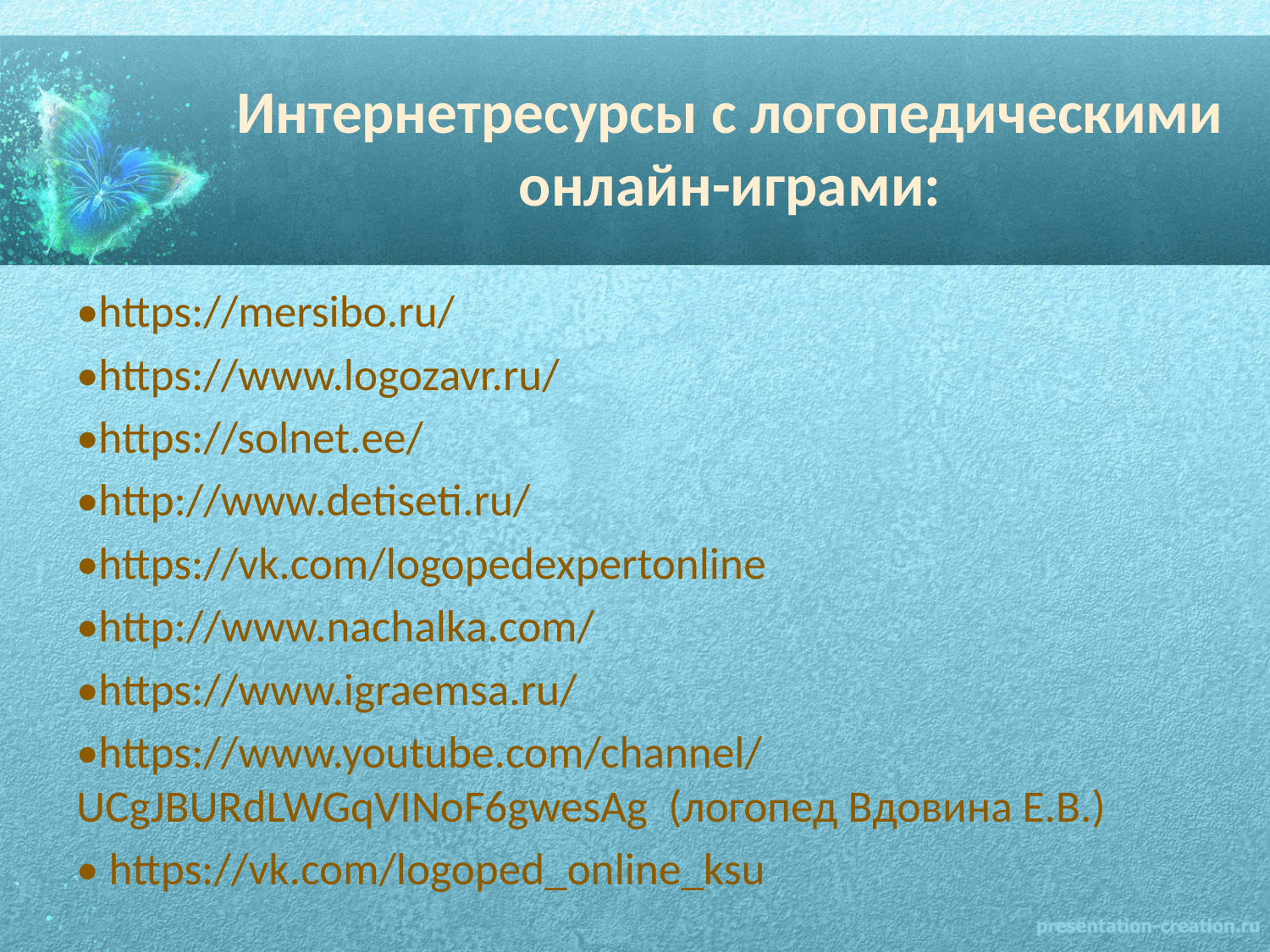

# Интернетресурсы с логопедическими онлайн-играми:
•https://mersibo.ru/
•https://www.logozavr.ru/
•https://solnet.ee/
•http://www.detiseti.ru/
•https://vk.com/logopedexpertonline
•http://www.nachalka.com/
•https://www.igraemsa.ru/
•https://www.youtube.com/channel/UCgJBURdLWGqVINoF6gwesAg  (логопед Вдовина Е.В.)
• https://vk.com/logoped_online_ksu